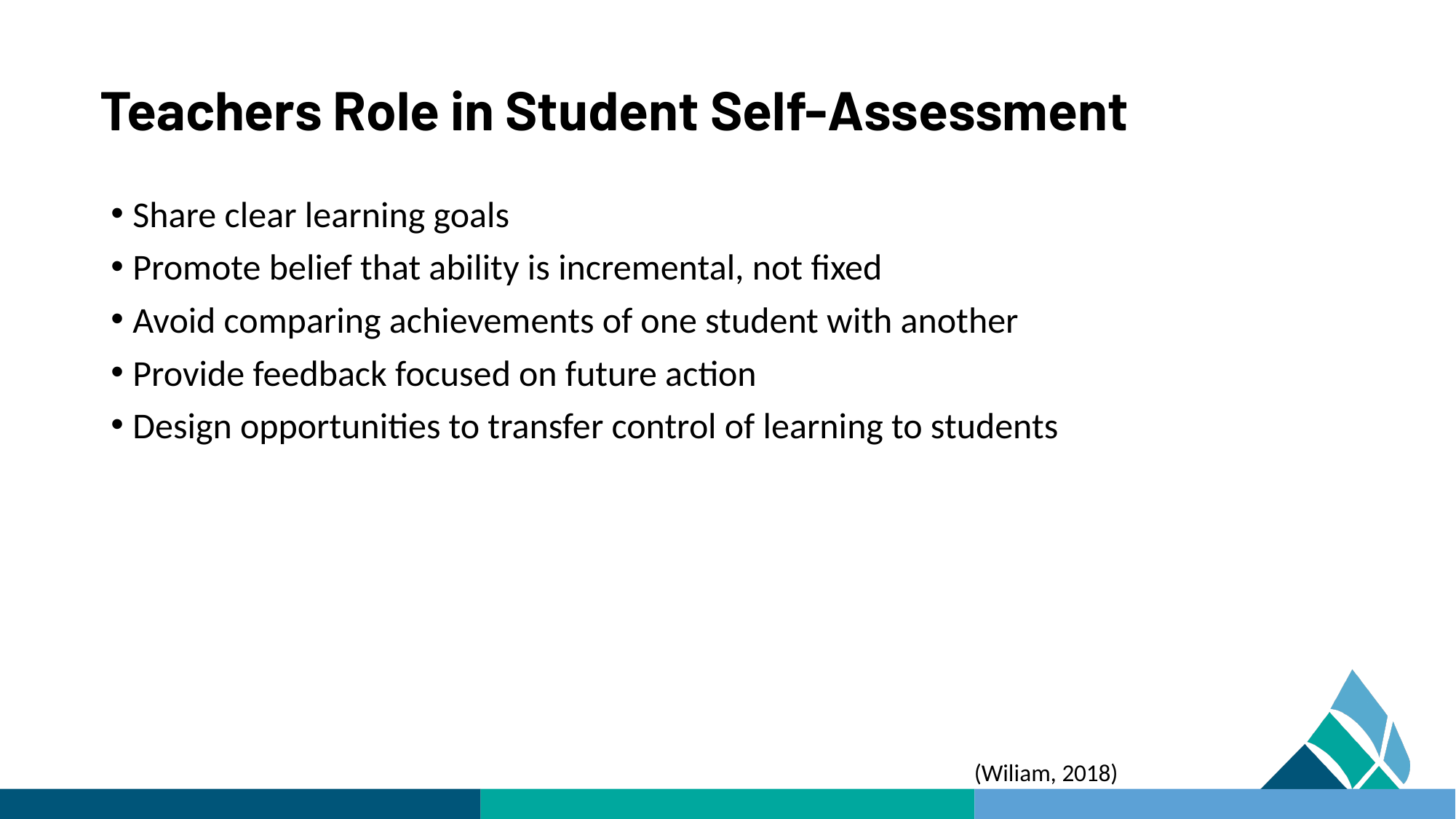

# Teachers Role in Student Self-Assessment
Share clear learning goals
Promote belief that ability is incremental, not fixed
Avoid comparing achievements of one student with another
Provide feedback focused on future action
Design opportunities to transfer control of learning to students

(Wiliam, 2018)